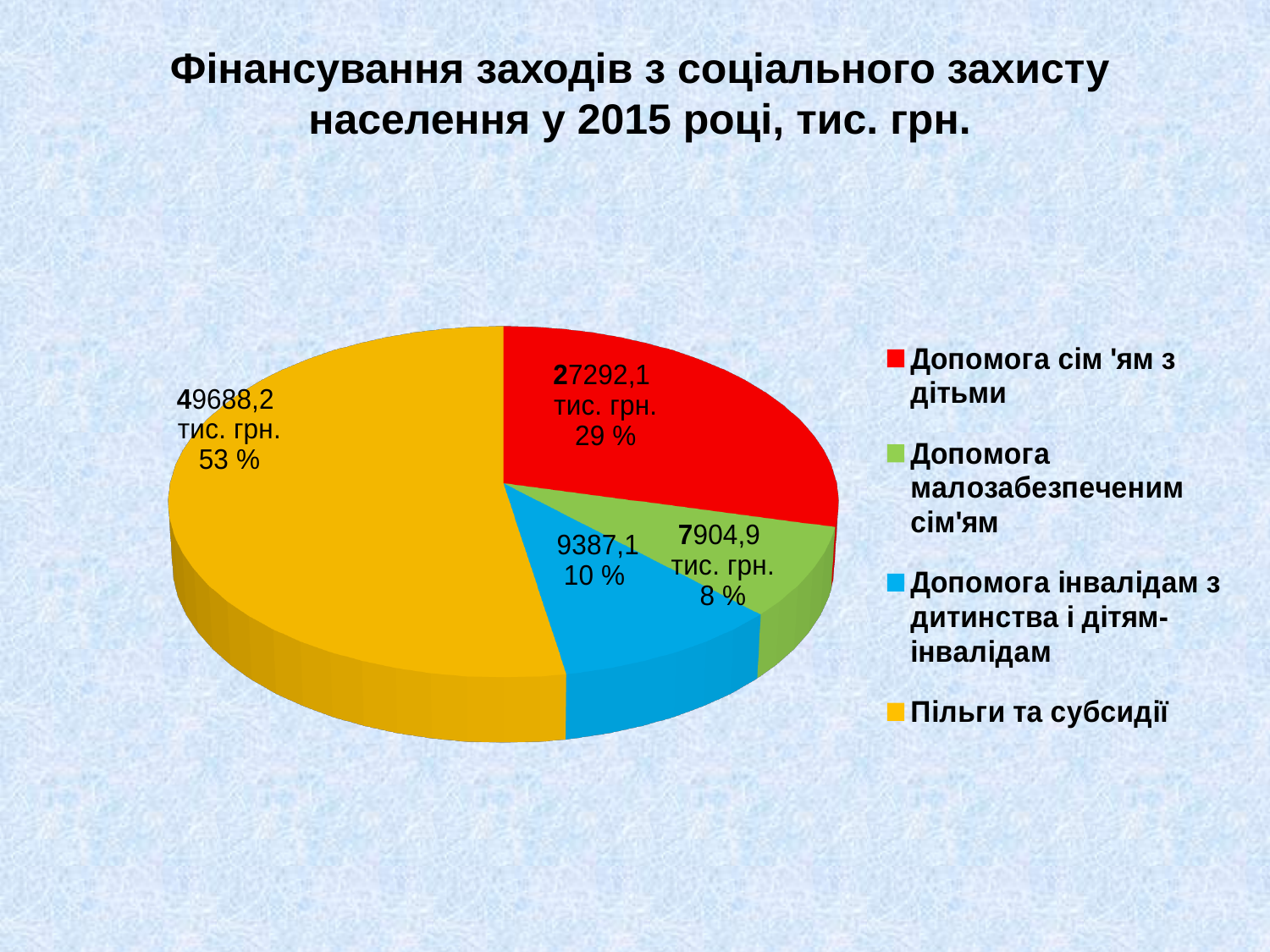

# Фінансування заходів з соціального захисту населення у 2015 році, тис. грн.

[unsupported chart]